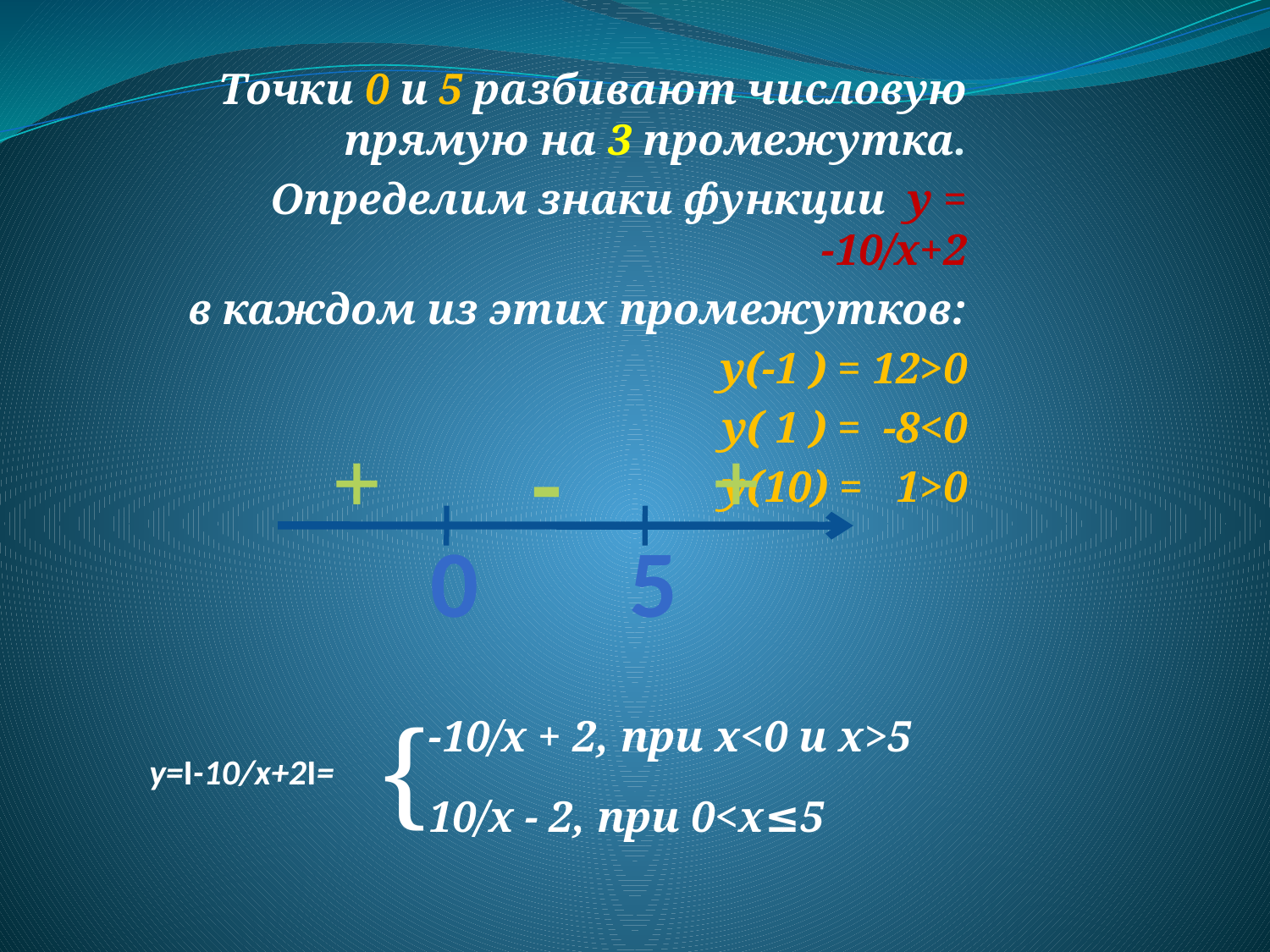

Точки 0 и 5 разбивают числовую прямую на 3 промежутка.
    Определим знаки функции  y = -10/x+2
    в каждом из этих промежутков:
    y(-1 ) = 12>0
    y( 1 ) =  -8<0
    y(10) =   1>0

+      -      +
0       5
{
-10/x + 2, при x<0 и x>5
y=I-10/x+2I=
10/x - 2, при 0<x≤5